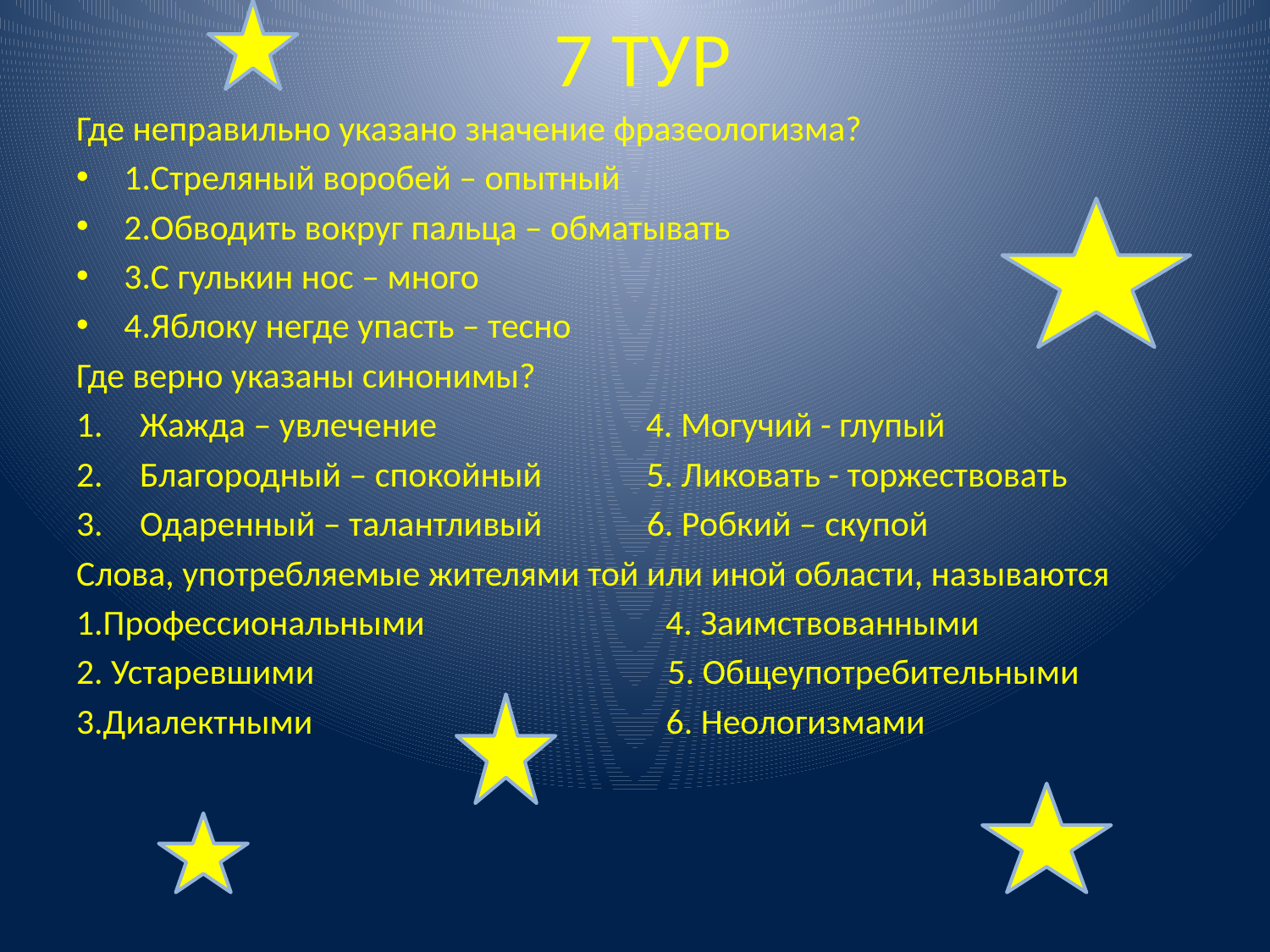

# 7 ТУР

Где неправильно указано значение фразеологизма?
1.Стреляный воробей – опытный
2.Обводить вокруг пальца – обматывать
3.С гулькин нос – много
4.Яблоку негде упасть – тесно
Где верно указаны синонимы?
Жажда – увлечение                          4. Могучий - глупый
Благородный – спокойный             5. Ликовать - торжествовать
Одаренный – талантливый             6. Робкий – скупой
Слова, употребляемые жителями той или иной области, называются
1.Профессиональными                              4. Заимствованными
2. Устаревшими                                            5. Общеупотребительными
3.Диалектными                                            6. Неологизмами